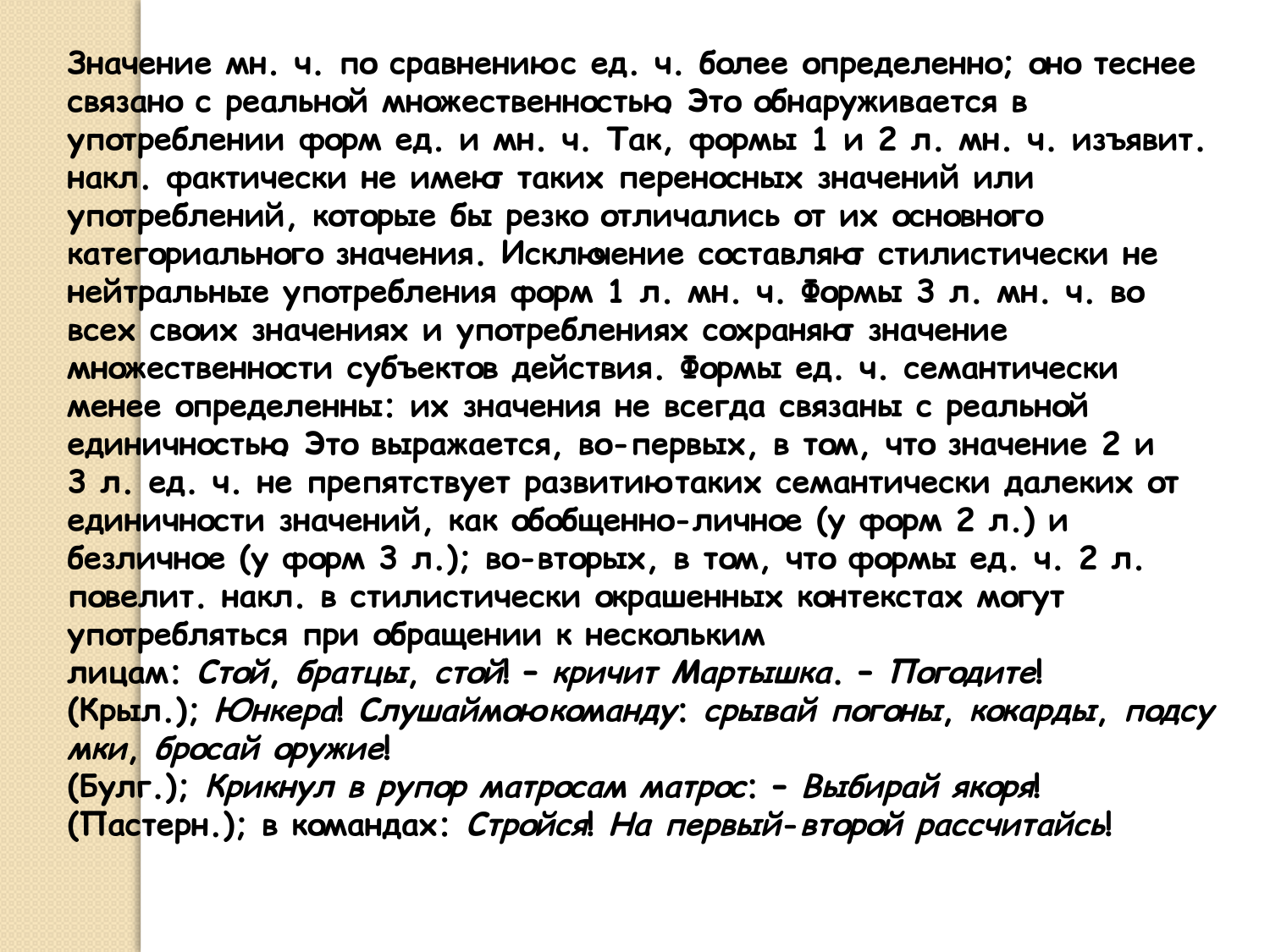

Значение мн. ч. по сравнению с ед. ч. более определенно; оно теснее связано с реальной множественностью. Это обнаруживается в употреблении форм ед. и мн. ч. Так, формы 1 и 2 л. мн. ч. изъявит. накл. фактически не имеют таких переносных значений или употреблений, которые бы резко отличались от их основного категориального значения. Исключение составляют стилистически не нейтральные употребления форм 1 л. мн. ч. Формы 3 л. мн. ч. во всех своих значениях и употреблениях сохраняют значение множественности субъектов действия. Формы ед. ч. семантически менее определенны: их значения не всегда связаны с реальной единичностью. Это выражается, во-первых, в том, что значение 2 и 3 л. ед. ч. не препятствует развитию таких семантически далеких от единичности значений, как обобщенно-личное (у форм 2 л.) и безличное (у форм 3 л.); во-вторых, в том, что формы ед. ч. 2 л. повелит. накл. в стилистически окрашенных контекстах могут употребляться при обращении к нескольким лицам: Стой, братцы, стой! – кричит Мартышка. – Погодите! (Крыл.); Юнкера! Слушаймою команду: срывай погоны, кокарды, подсумки, бросай оружие! (Булг.); Крикнул в рупор матросам матрос: – Выбирай якоря! (Пастерн.); в командах: Стройся! На первый-второй рассчитайсь!